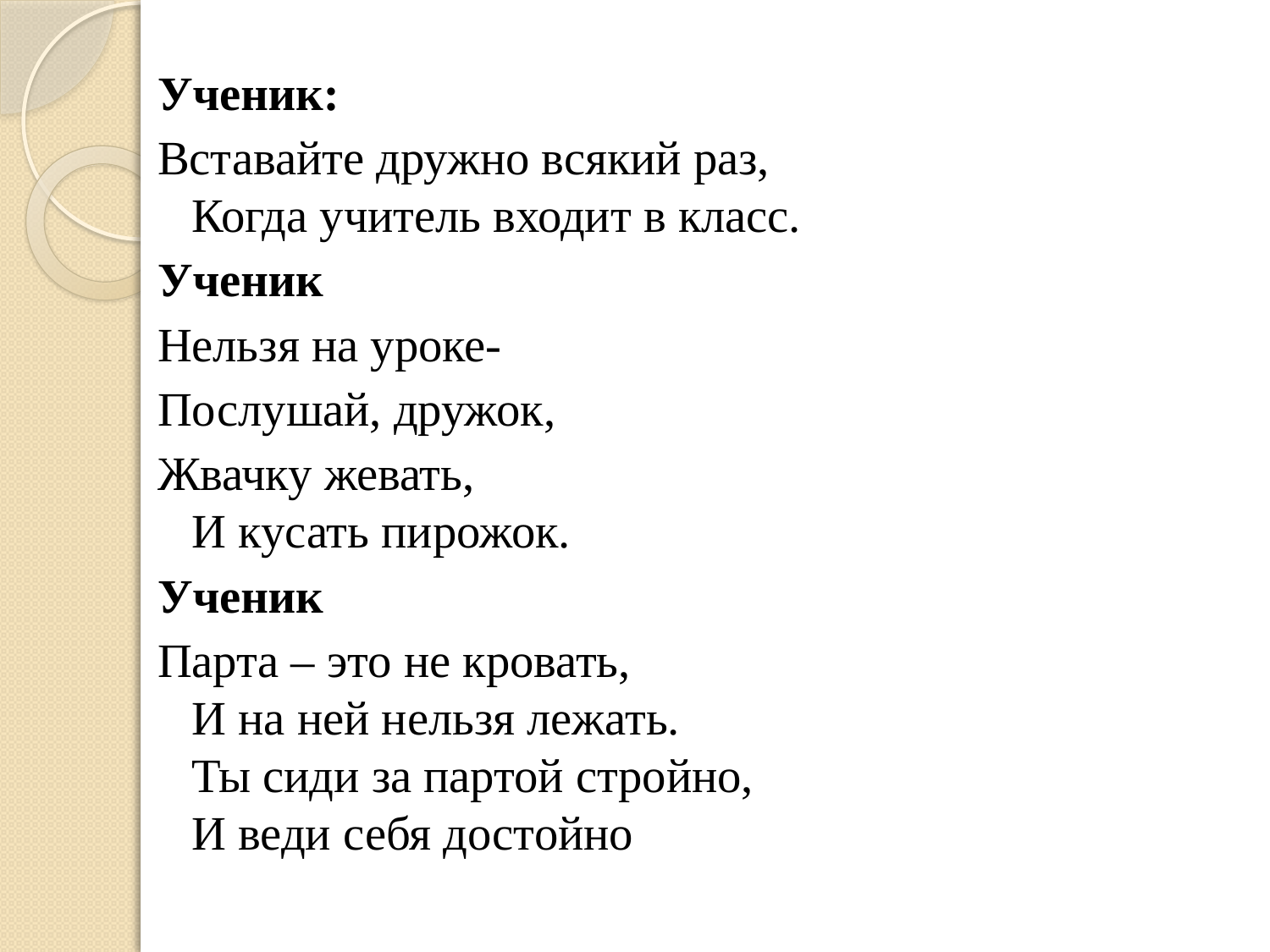

#
Ученик:
Вставайте дружно всякий раз,
Когда учитель входит в класс.
Ученик
Нельзя на уроке-
Послушай, дружок,
Жвачку жевать,
И кусать пирожок.
Ученик
Парта – это не кровать,
И на ней нельзя лежать.
Ты сиди за партой стройно,
И веди себя достойно